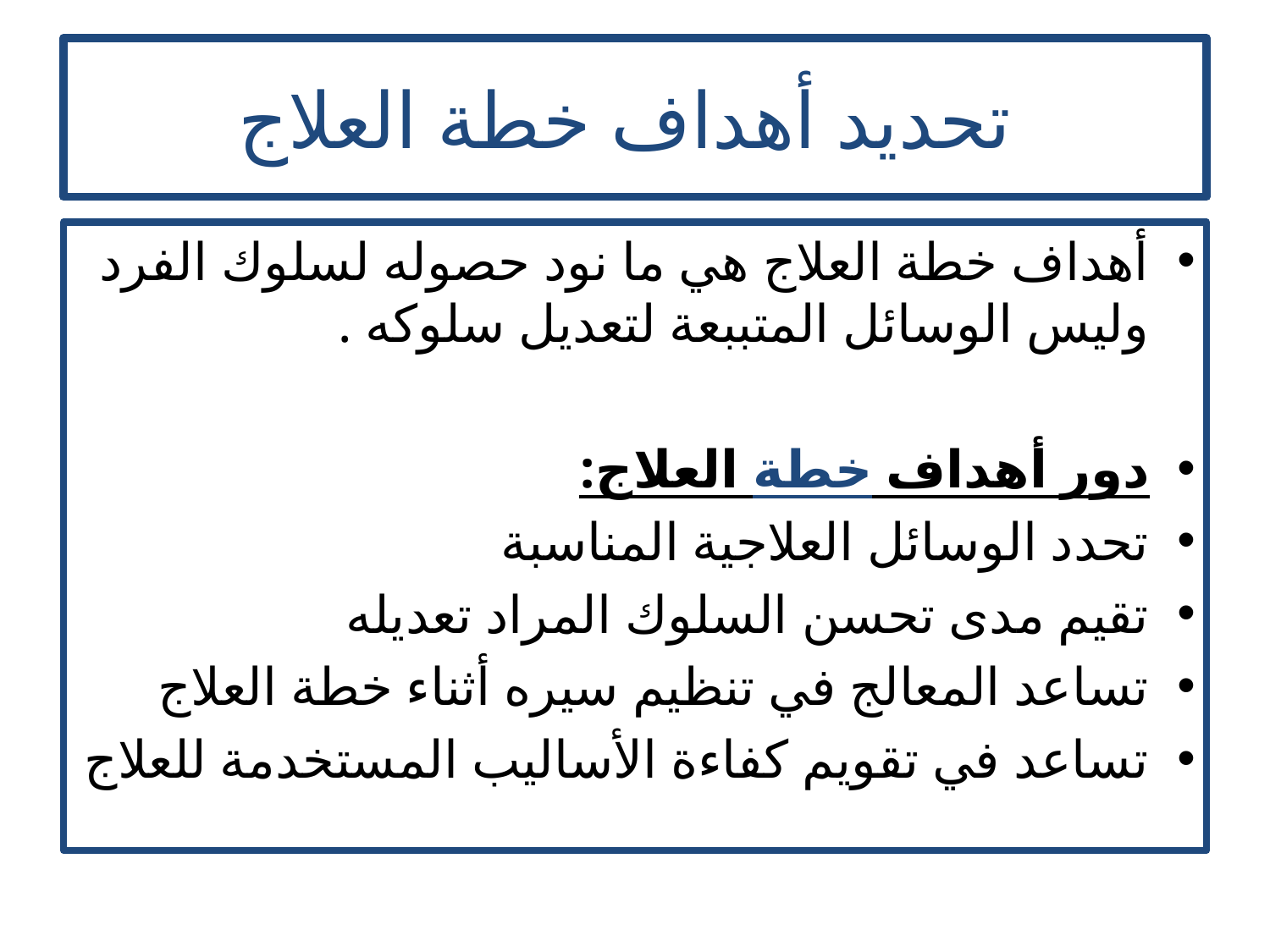

# تحديد أهداف خطة العلاج
أهداف خطة العلاج هي ما نود حصوله لسلوك الفرد وليس الوسائل المتببعة لتعديل سلوكه .

دور أهداف خطة العلاج:
تحدد الوسائل العلاجية المناسبة
تقيم مدى تحسن السلوك المراد تعديله
تساعد المعالج في تنظيم سيره أثناء خطة العلاج
تساعد في تقويم كفاءة الأساليب المستخدمة للعلاج